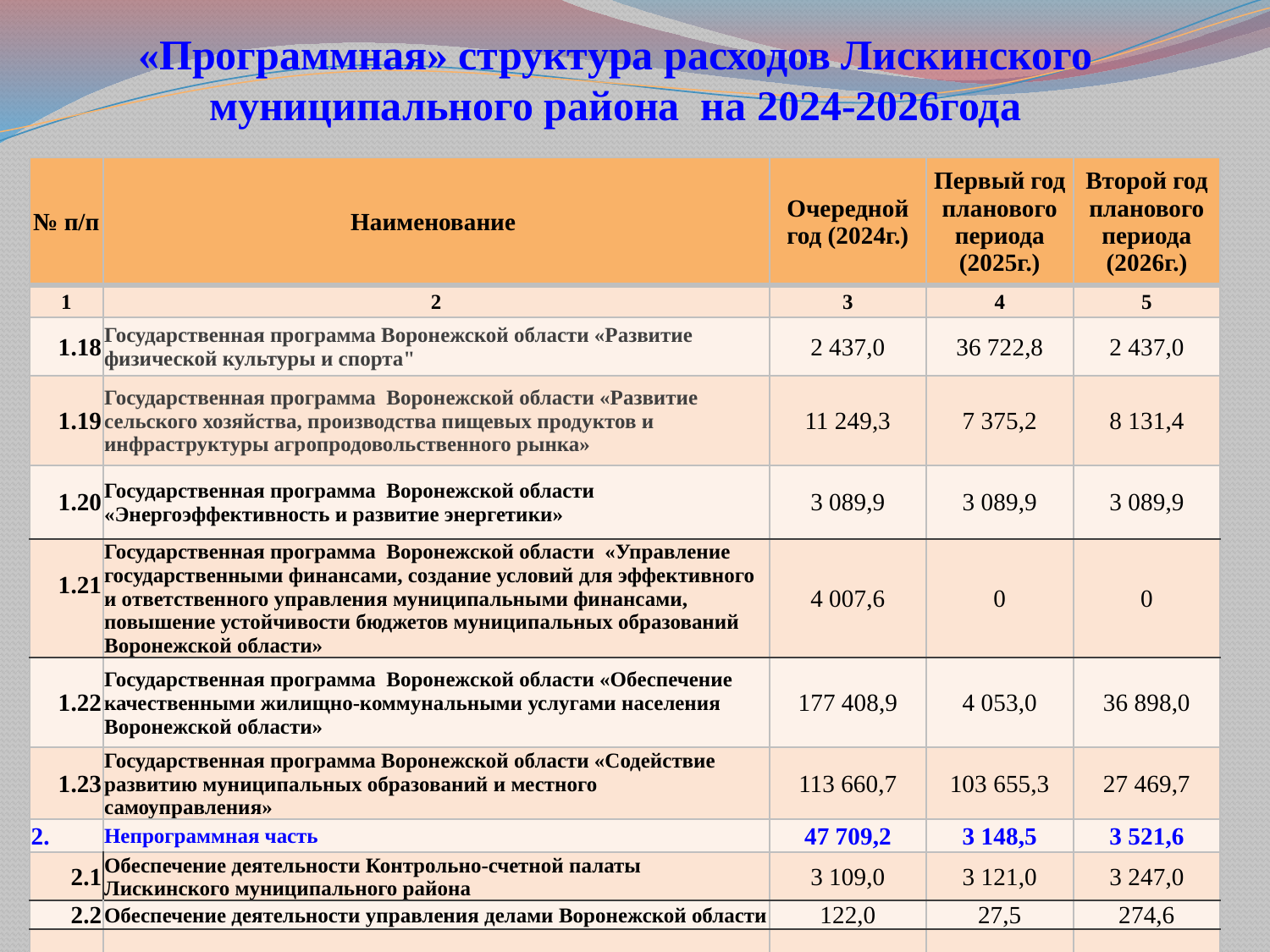

# «Программная» структура расходов Лискинского муниципального района  на 2024-2026года
| № п/п | Наименование | Очередной год (2024г.) | Первый год планового периода (2025г.) | Второй год планового периода (2026г.) |
| --- | --- | --- | --- | --- |
| 1 | 2 | 3 | 4 | 5 |
| 1.18 | Государственная программа Воронежской области «Развитие физической культуры и спорта" | 2 437,0 | 36 722,8 | 2 437,0 |
| 1.19 | Государственная программа Воронежской области «Развитие сельского хозяйства, производства пищевых продуктов и инфраструктуры агропродовольственного рынка» | 11 249,3 | 7 375,2 | 8 131,4 |
| 1.20 | Государственная программа Воронежской области «Энергоэффективность и развитие энергетики» | 3 089,9 | 3 089,9 | 3 089,9 |
| 1.21 | Государственная программа Воронежской области «Управление государственными финансами, создание условий для эффективного и ответственного управления муниципальными финансами, повышение устойчивости бюджетов муниципальных образований Воронежской области» | 4 007,6 | 0 | 0 |
| 1.22 | Государственная программа Воронежской области «Обеспечение качественными жилищно-коммунальными услугами населения Воронежской области» | 177 408,9 | 4 053,0 | 36 898,0 |
| 1.23 | Государственная программа Воронежской области «Содействие развитию муниципальных образований и местного самоуправления» | 113 660,7 | 103 655,3 | 27 469,7 |
| 2. | Непрограммная часть | 47 709,2 | 3 148,5 | 3 521,6 |
| 2.1 | Обеспечение деятельности Контрольно-счетной палаты Лискинского муниципального района | 3 109,0 | 3 121,0 | 3 247,0 |
| 2.2 | Обеспечение деятельности управления делами Воронежской области | 122,0 | 27,5 | 274,6 |
|  |  |  |  |  |